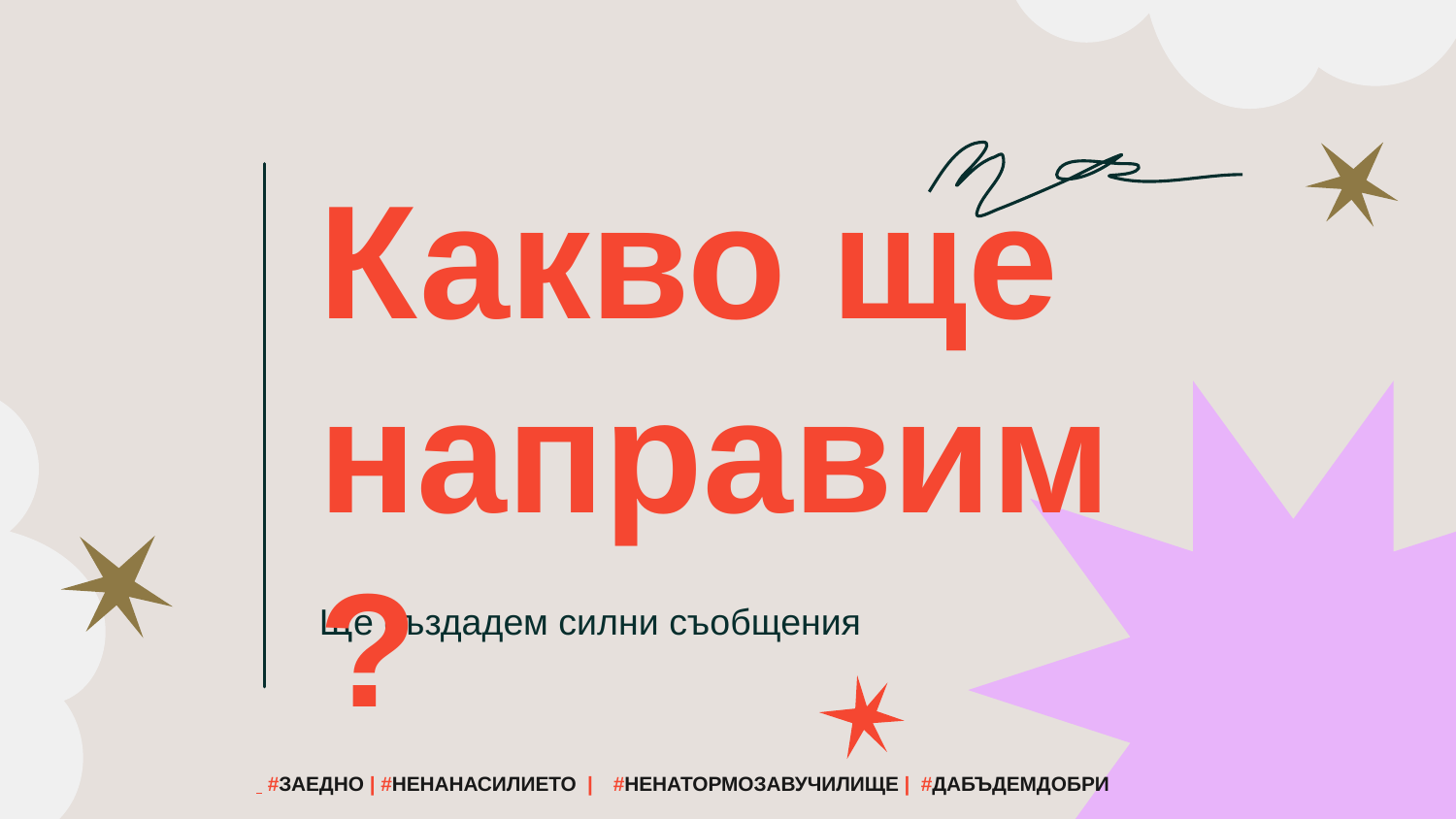

# Какво ще направим?

Ще създадем силни съобщения
  #ЗАЕДНО | #НЕНАНАСИЛИЕТО  |   #НЕНАТОРМОЗАВУЧИЛИЩЕ |  #ДАБЪДЕМДОБРИ